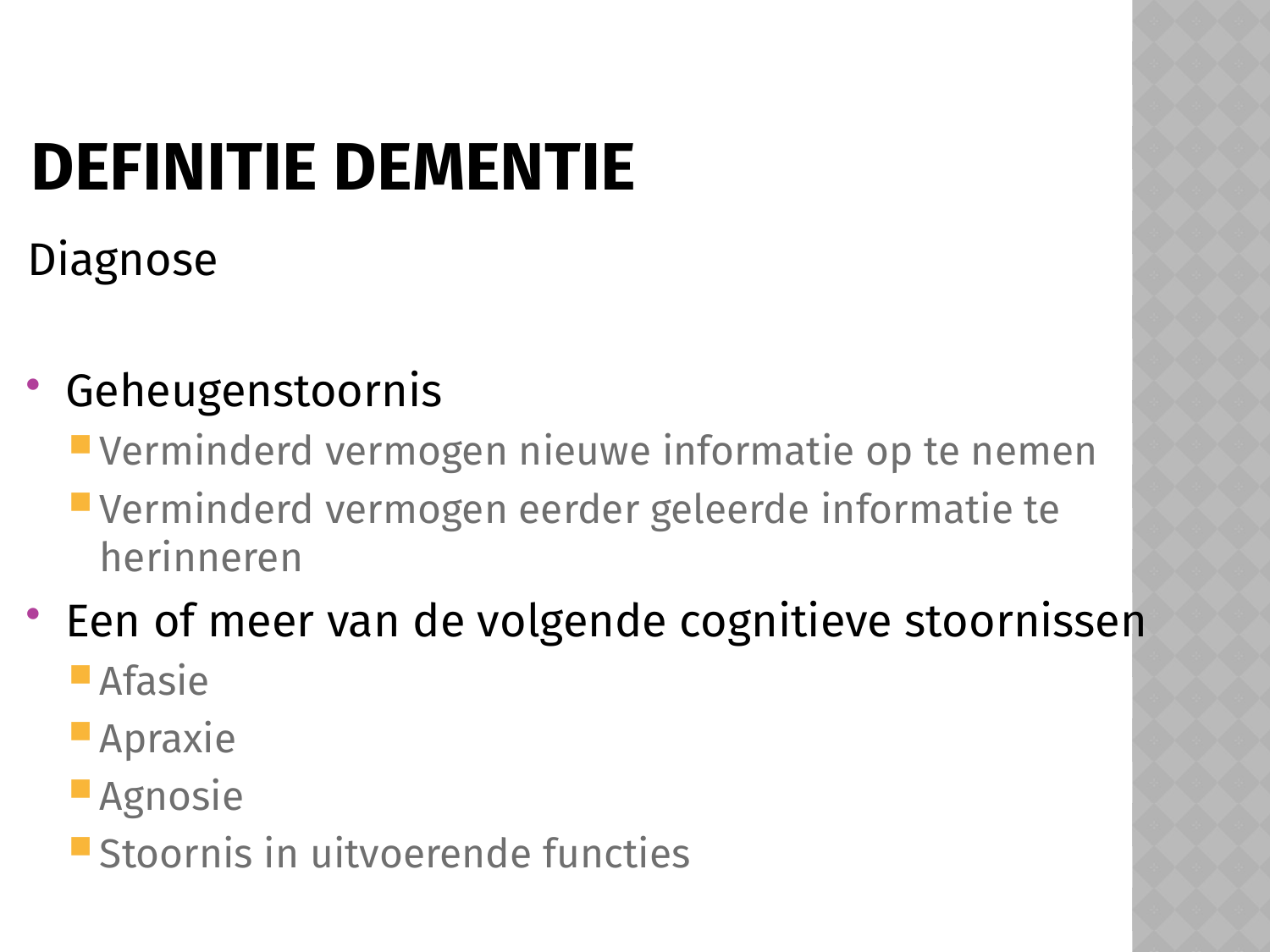

# Definitie dementie
Diagnose

Geheugenstoornis
Verminderd vermogen nieuwe informatie op te nemen
Verminderd vermogen eerder geleerde informatie te herinneren
Een of meer van de volgende cognitieve stoornissen
Afasie
Apraxie
Agnosie
Stoornis in uitvoerende functies